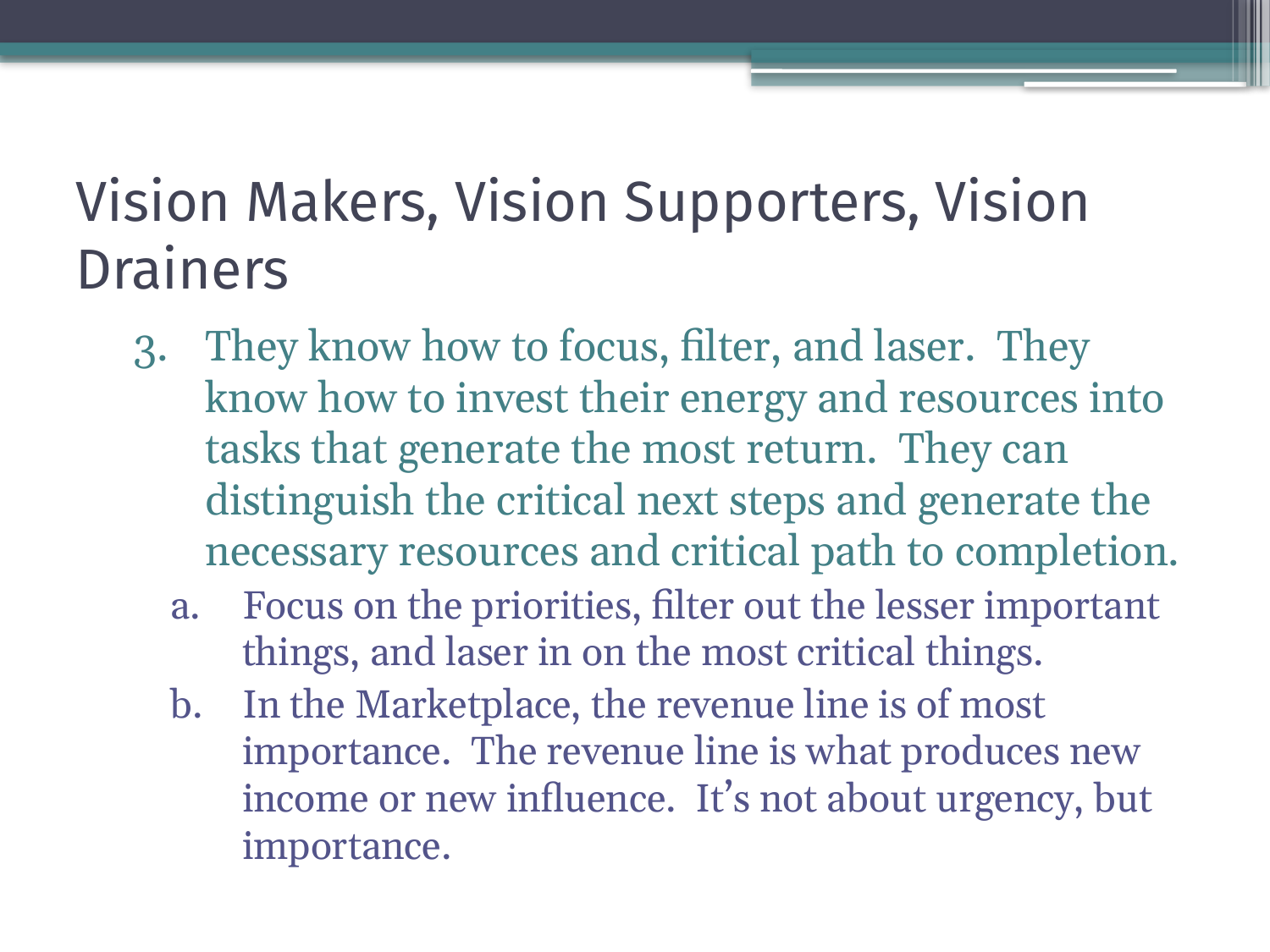

# Vision Makers, Vision Supporters, Vision Drainers
They know how to focus, filter, and laser.  They know how to invest their energy and resources into tasks that generate the most return.  They can distinguish the critical next steps and generate the necessary resources and critical path to completion.
Focus on the priorities, filter out the lesser important things, and laser in on the most critical things.
In the Marketplace, the revenue line is of most importance.  The revenue line is what produces new income or new influence.  It’s not about urgency, but importance.